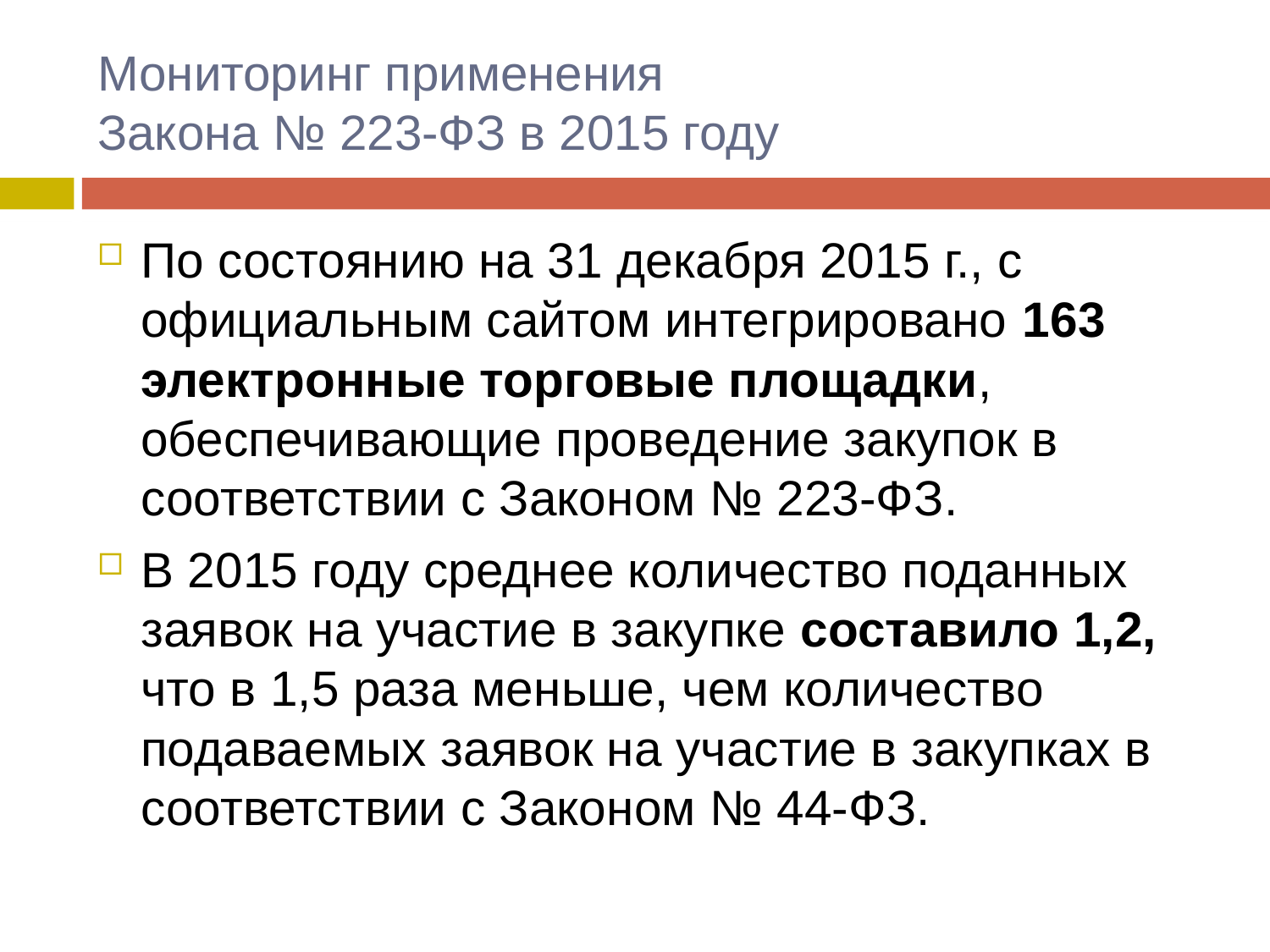

# Мониторинг применения Закона № 223-ФЗ в 2015 году
По состоянию на 31 декабря 2015 г., с официальным сайтом интегрировано 163 электронные торговые площадки, обеспечивающие проведение закупок в соответствии с Законом № 223-ФЗ.
В 2015 году среднее количество поданных заявок на участие в закупке составило 1,2, что в 1,5 раза меньше, чем количество подаваемых заявок на участие в закупках в соответствии с Законом № 44-ФЗ.